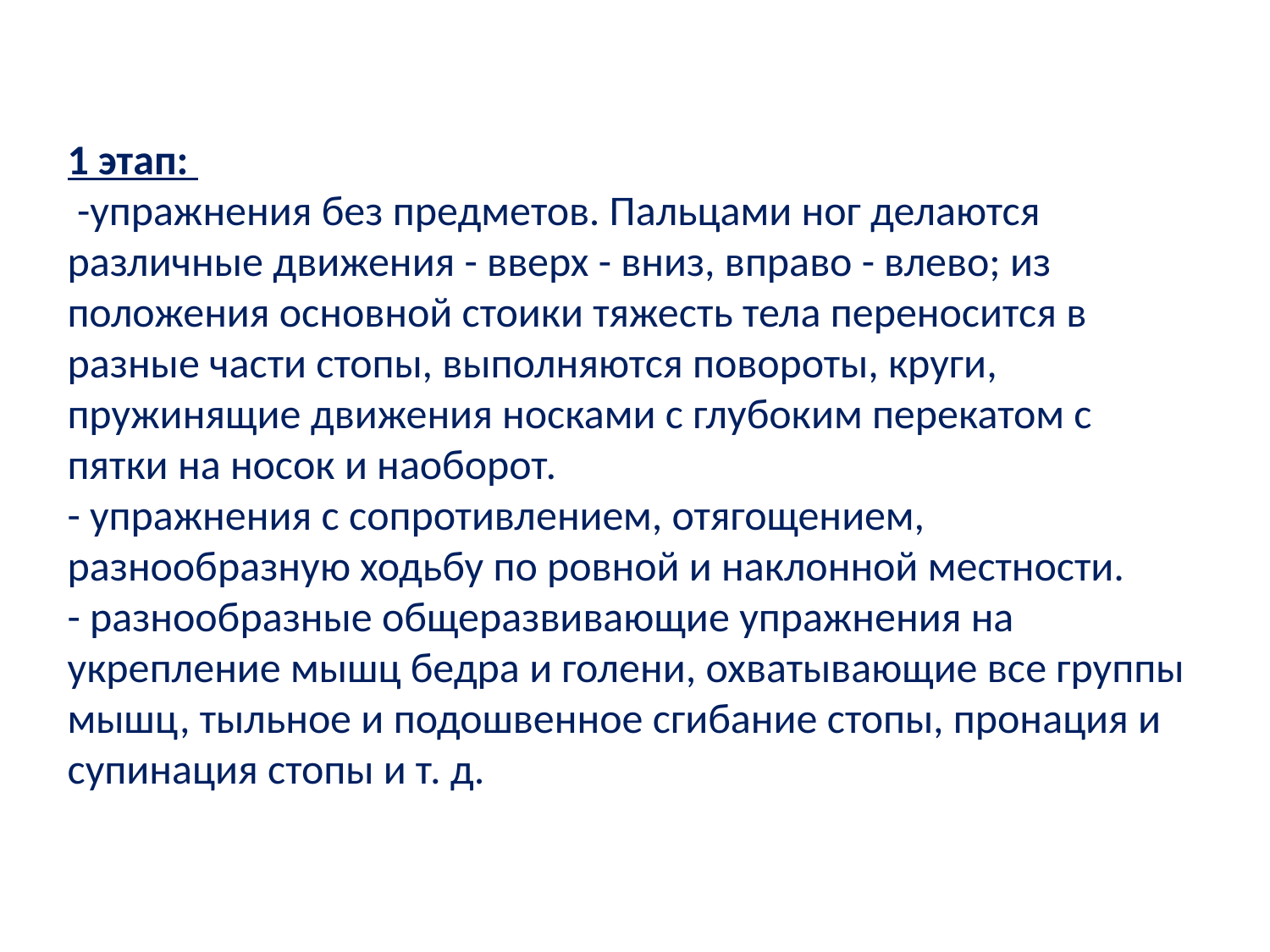

1 этап:
 -упражнения без предметов. Пальцами ног делаются      различные движения - вверх - вниз, вправо - влево; из положения основной стоики тяжесть тела переносится в разные части стопы, выполняются повороты, круги, пружинящие движения носками с глубоким перекатом с пятки на носок и наоборот.
- упражнения с сопротивлением, отягощением, разнообразную ходьбу по ровной и наклонной местности.
- разнообразные общеразвивающие упражнения на укрепление мышц бедра и голени, охватывающие все группы мышц, тыльное и подошвенное сгибание стопы, пронация и супинация стопы и т. д.